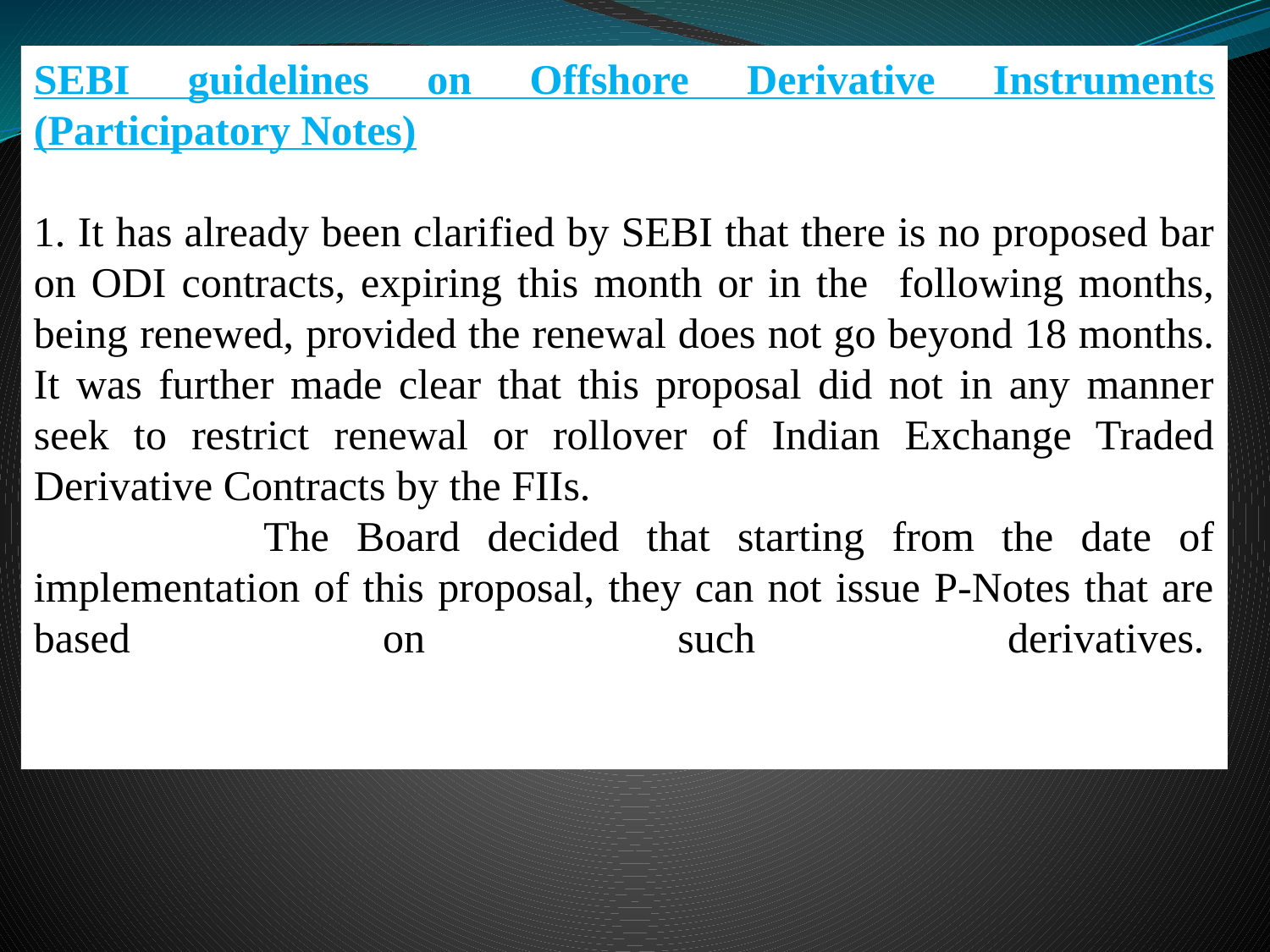

SEBI guidelines on Offshore Derivative Instruments (Participatory Notes)
1. It has already been clarified by SEBI that there is no proposed bar on ODI contracts, expiring this month or in the  following months, being renewed, provided the renewal does not go beyond 18 months. It was further made clear that this proposal did not in any manner seek to restrict renewal or rollover of Indian Exchange Traded Derivative Contracts by the FIIs.
         The Board decided that starting from the date of implementation of this proposal, they can not issue P-Notes that are based on such derivatives.